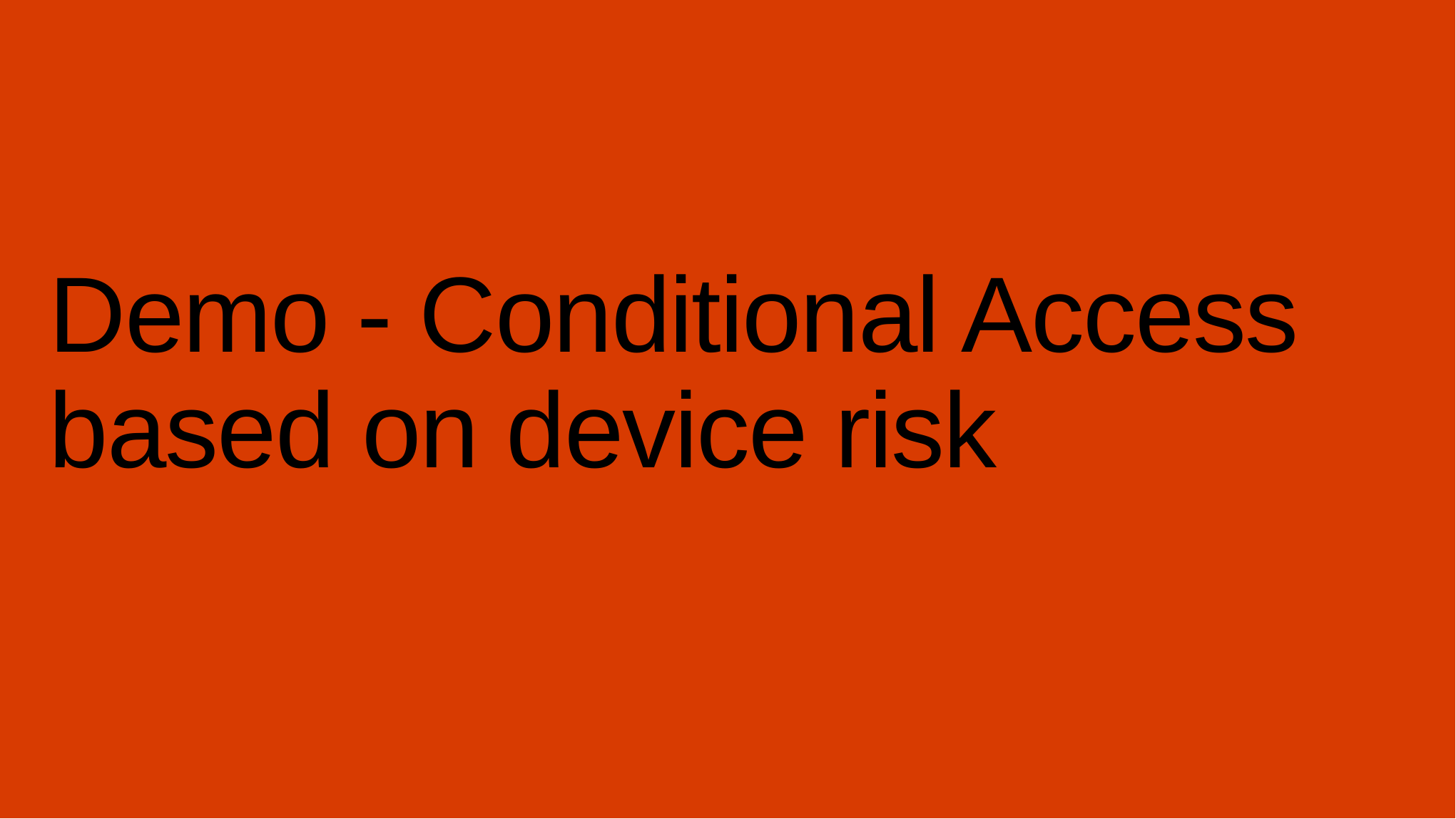

# Demo - Conditional Access based on device risk